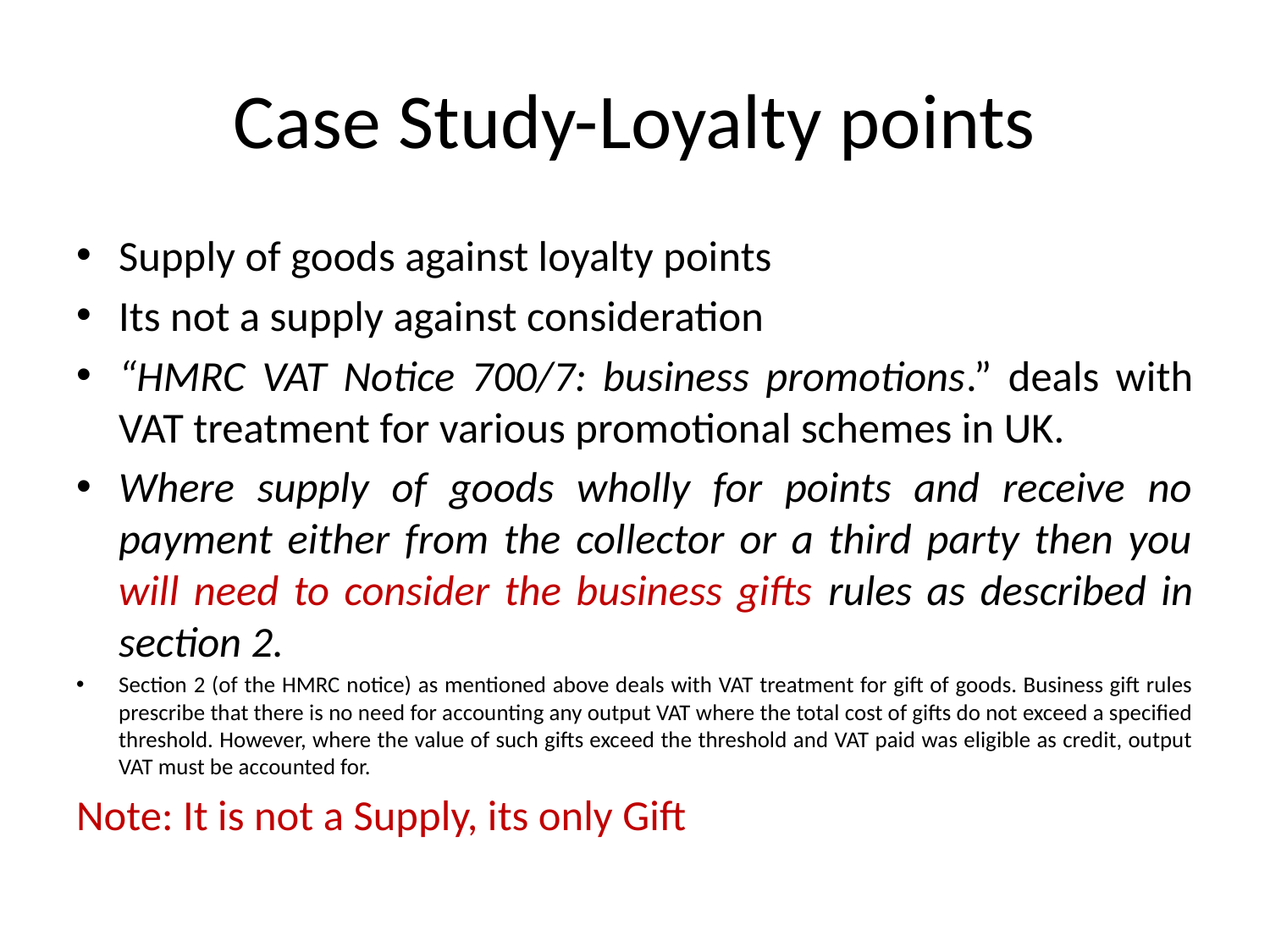

# Case Study-Loyalty points
Supply of goods against loyalty points
Its not a supply against consideration
“HMRC VAT Notice 700/7: business promotions.” deals with VAT treatment for various promotional schemes in UK.
Where supply of goods wholly for points and receive no payment either from the collector or a third party then you will need to consider the business gifts rules as described in section 2.
Section 2 (of the HMRC notice) as mentioned above deals with VAT treatment for gift of goods. Business gift rules prescribe that there is no need for accounting any output VAT where the total cost of gifts do not exceed a specified threshold. However, where the value of such gifts exceed the threshold and VAT paid was eligible as credit, output VAT must be accounted for.
Note: It is not a Supply, its only Gift